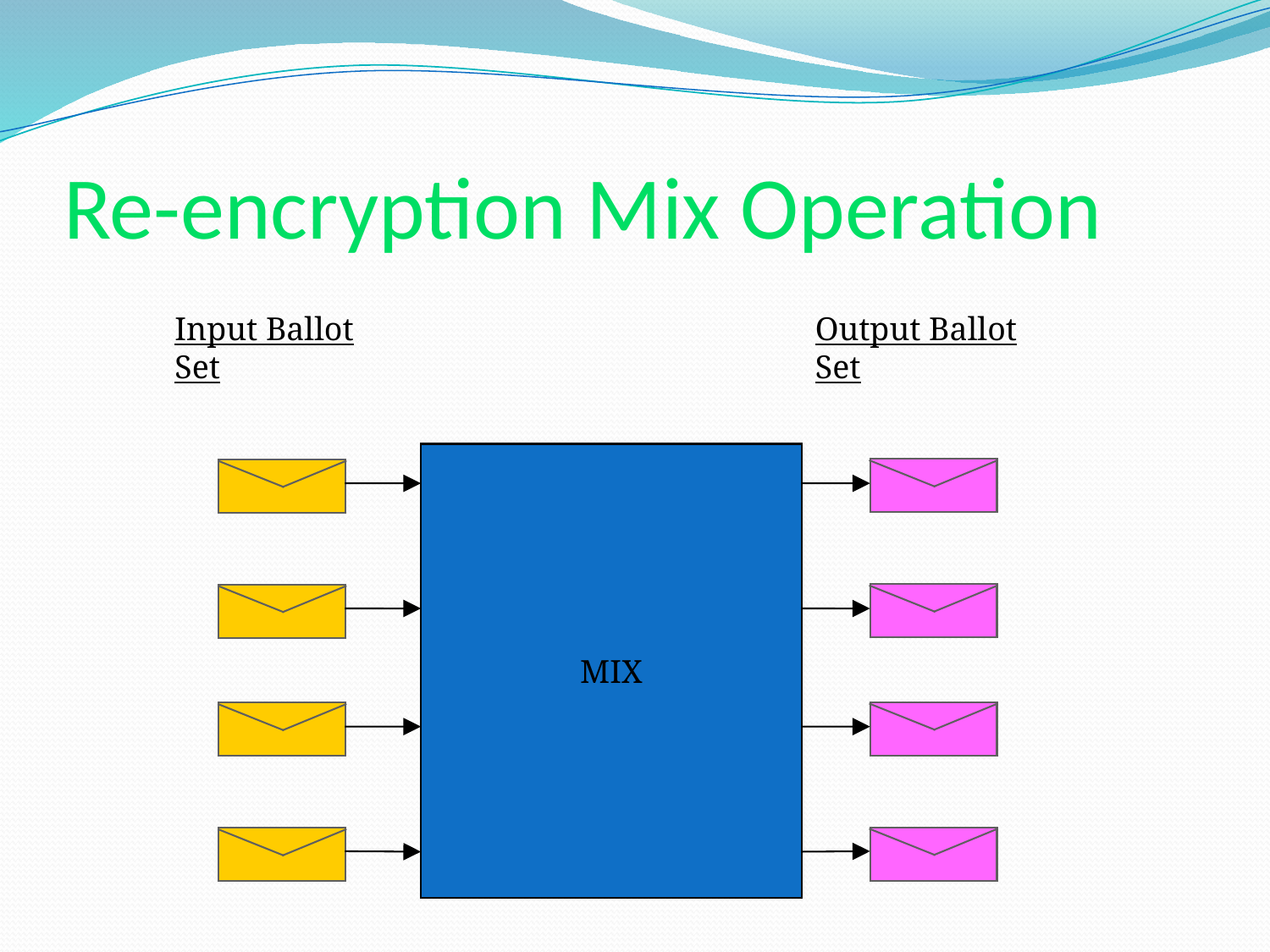

# Re-encryption Mix Operation
Input Ballot Set
Output Ballot Set
MIX